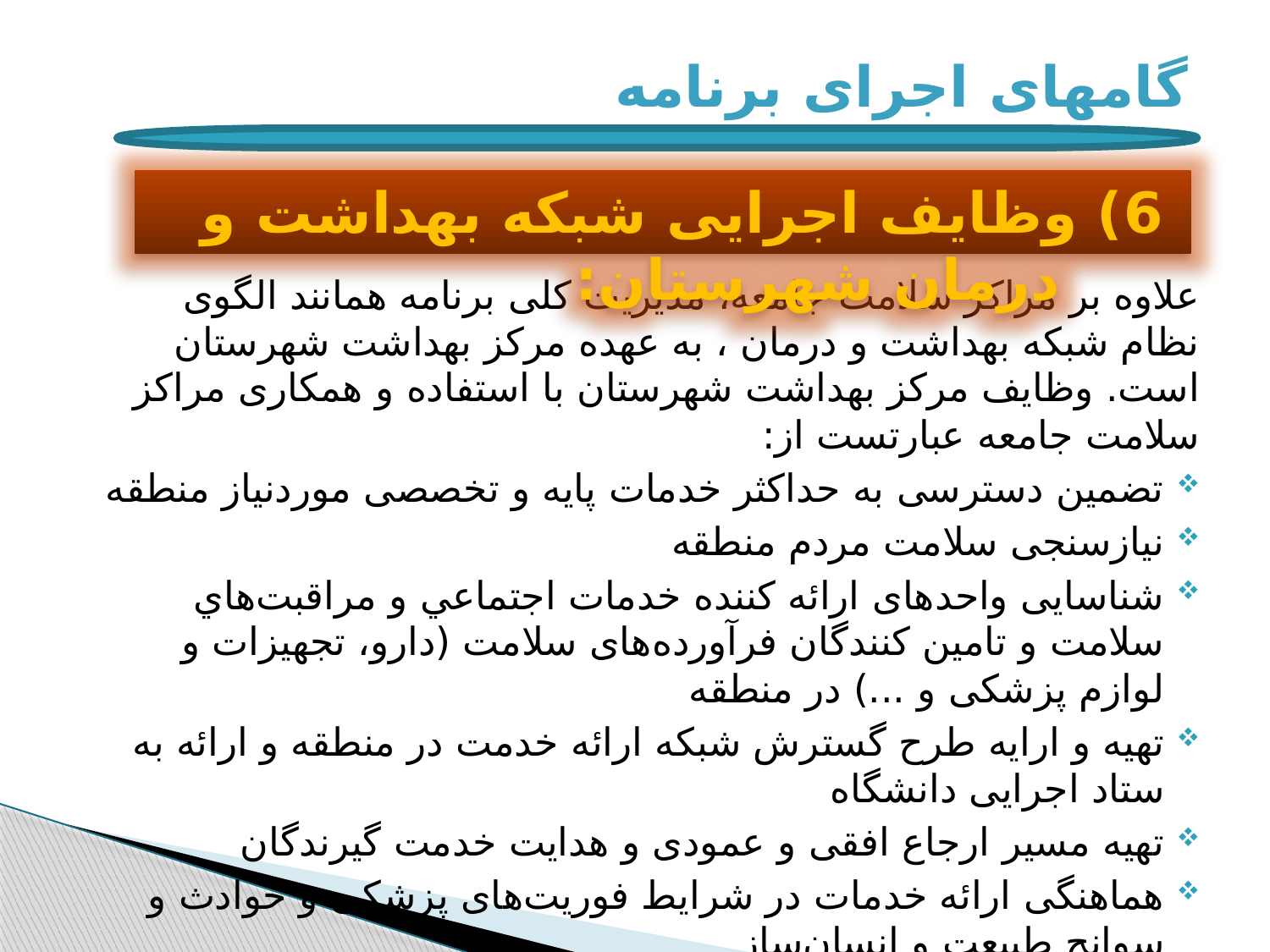

گامهای اجرای برنامه

6) وظایف اجرایی شبکه بهداشت و درمان شهرستان:
علاوه بر مراکز سلامت جامعه، مدیریت کلی برنامه همانند الگوی نظام شبکه بهداشت و درمان ، به عهده مرکز بهداشت شهرستان است. وظایف مرکز بهداشت شهرستان با استفاده و همکاری مراکز سلامت جامعه عبارتست از:
تضمین دسترسی به حداکثر خدمات پایه و تخصصی موردنیاز منطقه
نیازسنجی سلامت مردم منطقه
شناسایی واحدهای ارائه کننده خدمات اجتماعي و مراقبت‌هاي سلامت و تامین کنندگان فرآورده‌های سلامت (دارو، تجهیزات و لوازم پزشکی و ...) در منطقه
تهیه و ارایه طرح گسترش شبکه ارائه خدمت در منطقه و ارائه به ستاد اجرایی دانشگاه
تهیه مسیر ارجاع افقی و عمودی و هدایت خدمت گیرندگان
هماهنگی ارائه خدمات در شرایط فوریت‌های پزشکی و حوادث و سوانح طبیعت و انسان‌ساز
تأمین مستقیم خدمات سلامت به صورت سرپایی و مراقبت روزانه در شرایط ویژه (در صورت حضور نداشتن واحدهای تشخیصی درمانی مورد تایید شبکه بهداشت شهرستان)